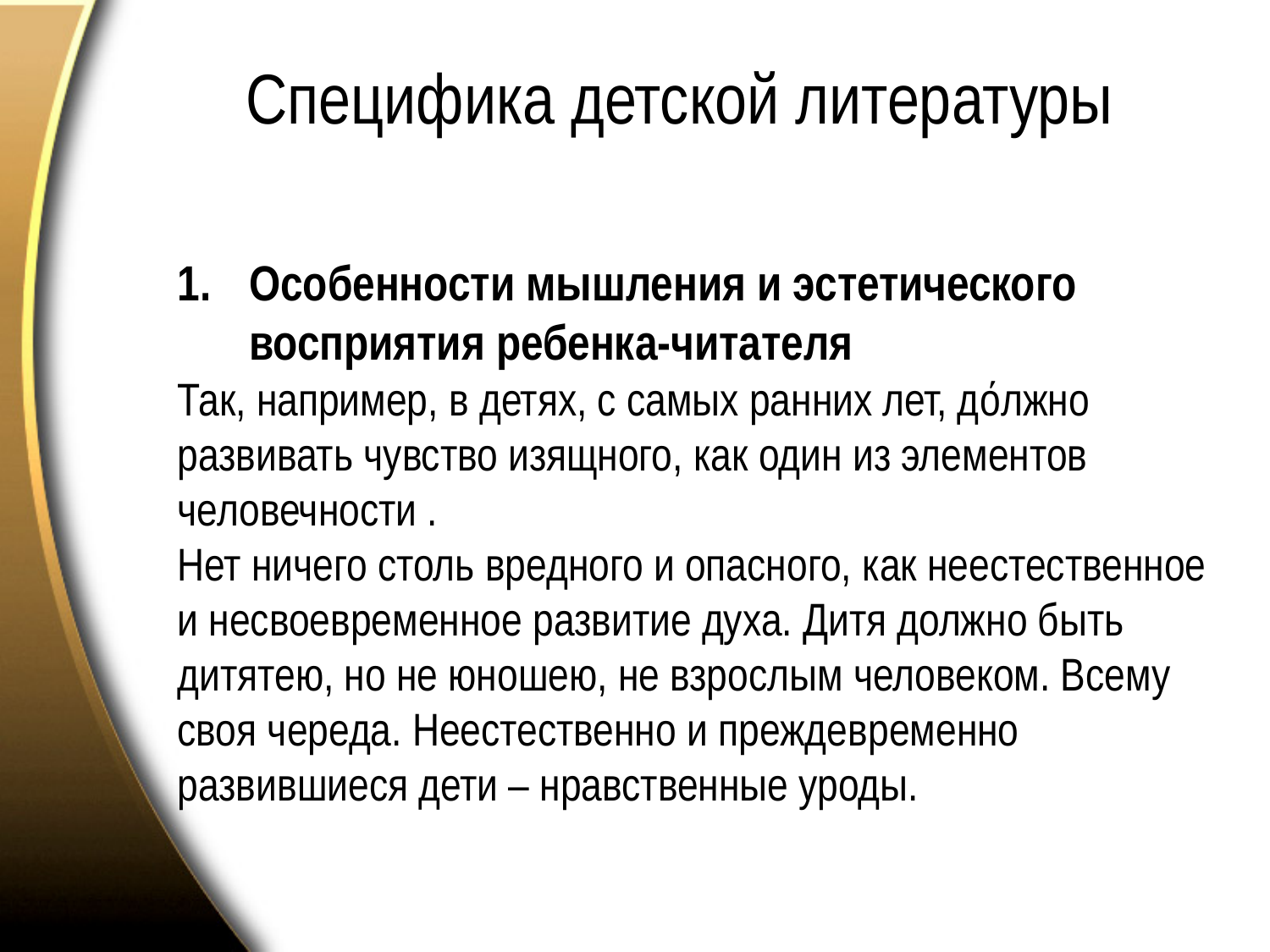

# Специфика детской литературы
Особенности мышления и эстетического восприятия ребенка-читателя
Так, например, в детях, с самых ранних лет, дόлжно развивать чувство изящного, как один из элементов человечности .
Нет ничего столь вредного и опасного, как неестественное и несвоевременное развитие духа. Дитя должно быть дитятею, но не юношею, не взрослым человеком. Всему своя череда. Неестественно и преждевременно развившиеся дети – нравственные уроды.